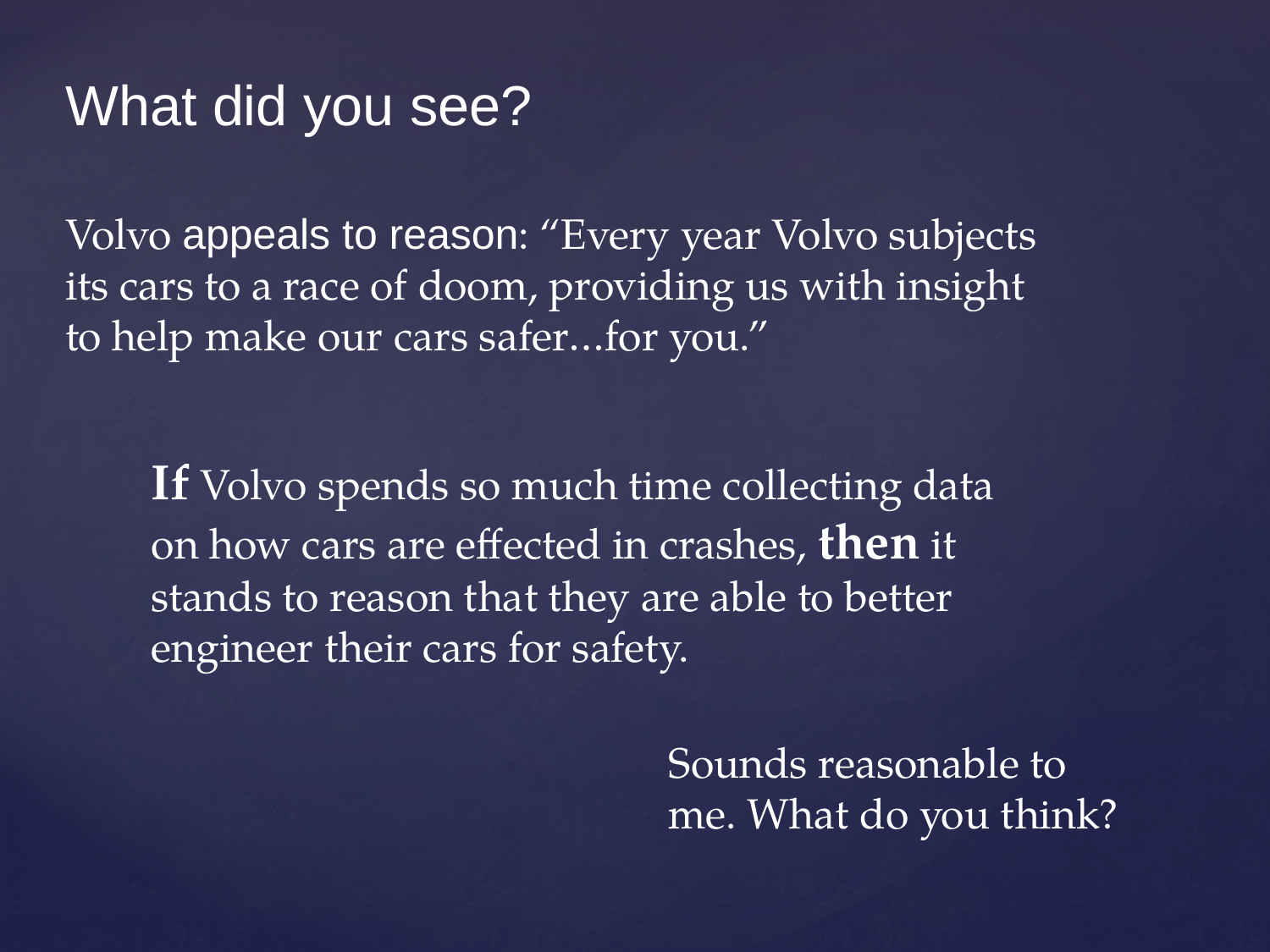

What did you see?

Volvo appeals to reason: “Every year Volvo subjects its cars to a race of doom, providing us with insight to help make our cars safer…for you.”
If Volvo spends so much time collecting data on how cars are effected in crashes, then it stands to reason that they are able to better engineer their cars for safety.
Sounds reasonable to me. What do you think?